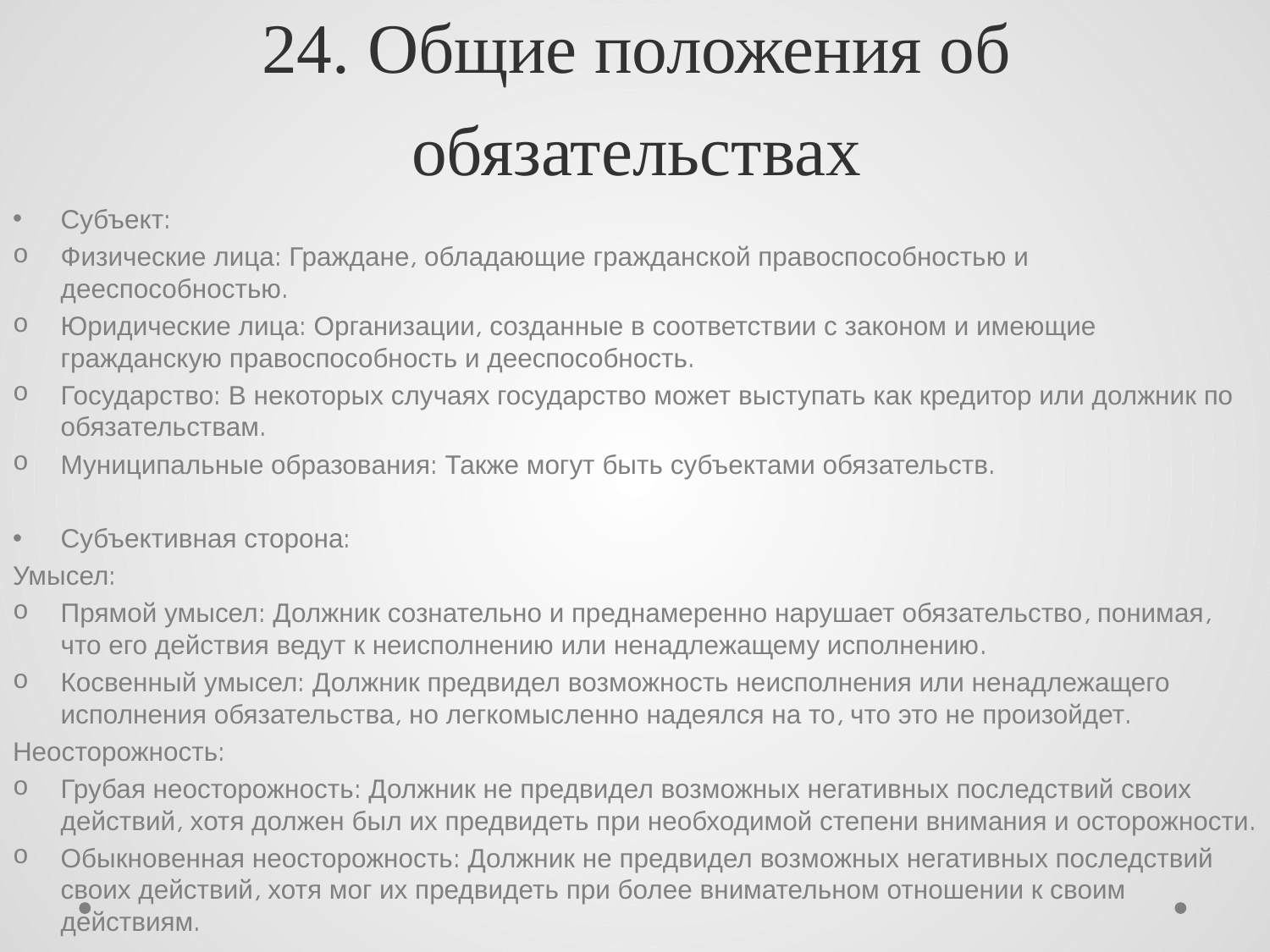

# 24. Общие положения об обязательствах
Субъект:
Физические лица: Граждане, обладающие гражданской правоспособностью и дееспособностью.
Юридические лица: Организации, созданные в соответствии с законом и имеющие гражданскую правоспособность и дееспособность.
Государство: В некоторых случаях государство может выступать как кредитор или должник по обязательствам.
Муниципальные образования: Также могут быть субъектами обязательств.

Субъективная сторона:
Умысел:
Прямой умысел: Должник сознательно и преднамеренно нарушает обязательство, понимая, что его действия ведут к неисполнению или ненадлежащему исполнению.
Косвенный умысел: Должник предвидел возможность неисполнения или ненадлежащего исполнения обязательства, но легкомысленно надеялся на то, что это не произойдет.
Неосторожность:
Грубая неосторожность: Должник не предвидел возможных негативных последствий своих действий, хотя должен был их предвидеть при необходимой степени внимания и осторожности.
Обыкновенная неосторожность: Должник не предвидел возможных негативных последствий своих действий, хотя мог их предвидеть при более внимательном отношении к своим действиям.